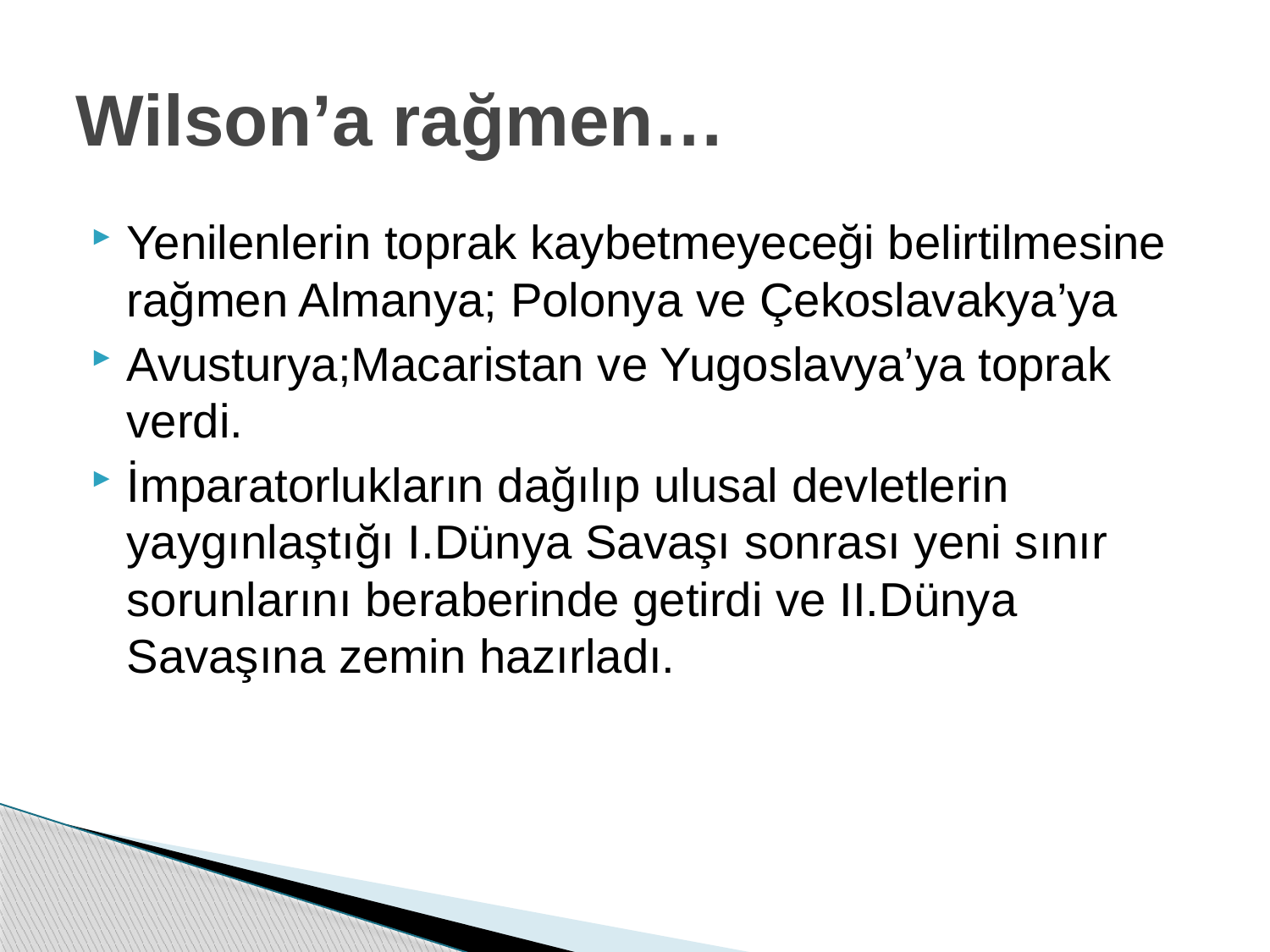

# Wilson’a rağmen…
Yenilenlerin toprak kaybetmeyeceği belirtilmesine rağmen Almanya; Polonya ve Çekoslavakya’ya
Avusturya;Macaristan ve Yugoslavya’ya toprak verdi.
İmparatorlukların dağılıp ulusal devletlerin yaygınlaştığı I.Dünya Savaşı sonrası yeni sınır sorunlarını beraberinde getirdi ve II.Dünya Savaşına zemin hazırladı.